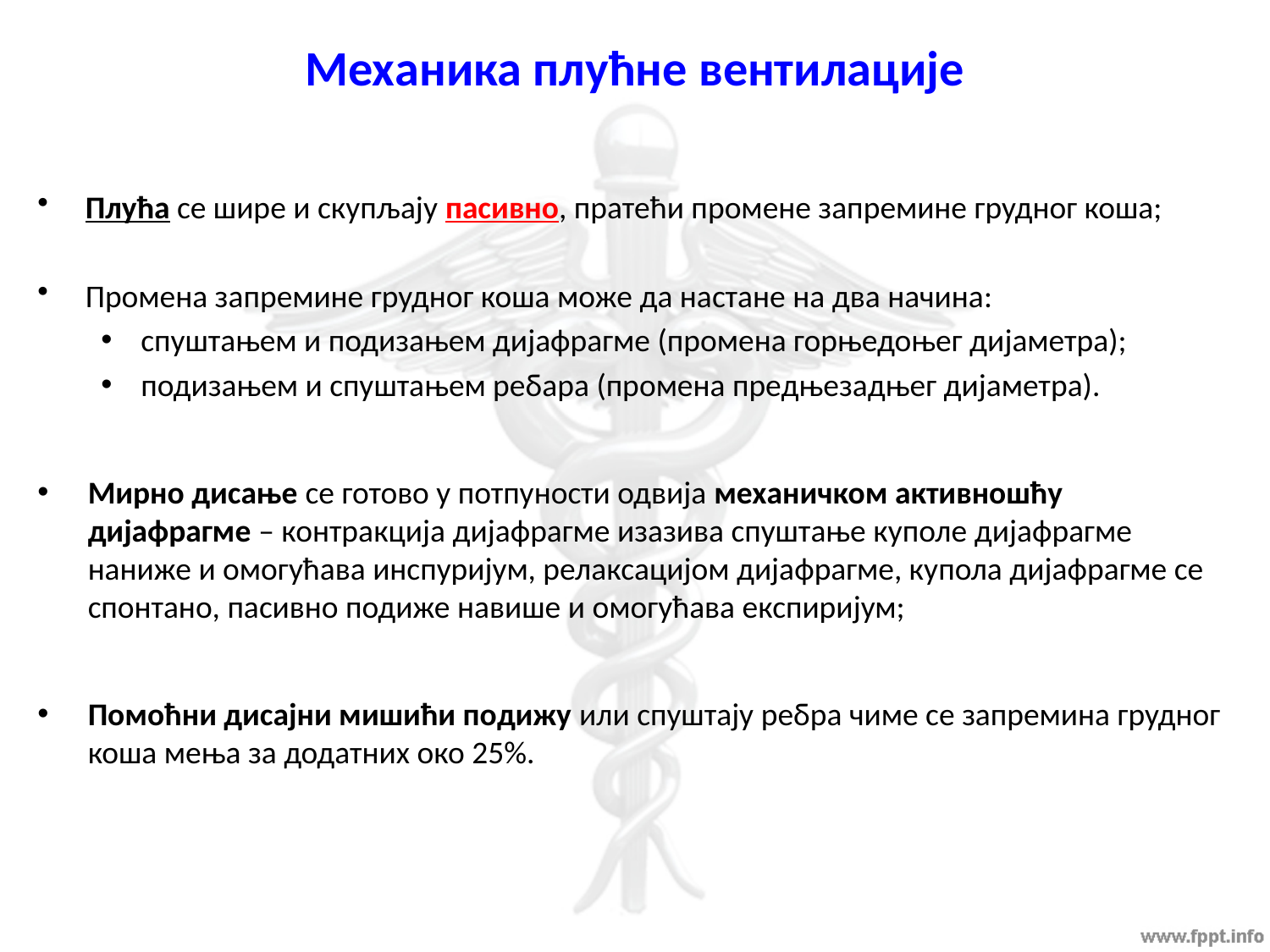

# Механика плућне вентилације

Плућа се шире и скупљају пасивно, пратећи промене запремине грудног коша;

Промена запремине грудног коша може да настане на два начина:
спуштањем и подизањем дијафрагме (промена горњедоњег дијаметра);
подизањем и спуштањем ребара (промена предњезадњег дијаметра).

Мирно дисање се готово у потпуности одвија механичком активношћу дијафрагме – контракција дијафрагме изазива спуштање куполе дијафрагме наниже и омогућава инспуријум, релаксацијом дијафрагме, купола дијафрагме се спонтано, пасивно подиже навише и омогућава експиријум;

Помоћни дисајни мишићи подижу или спуштају ребра чиме се запремина грудног коша мења за додатних око 25%.